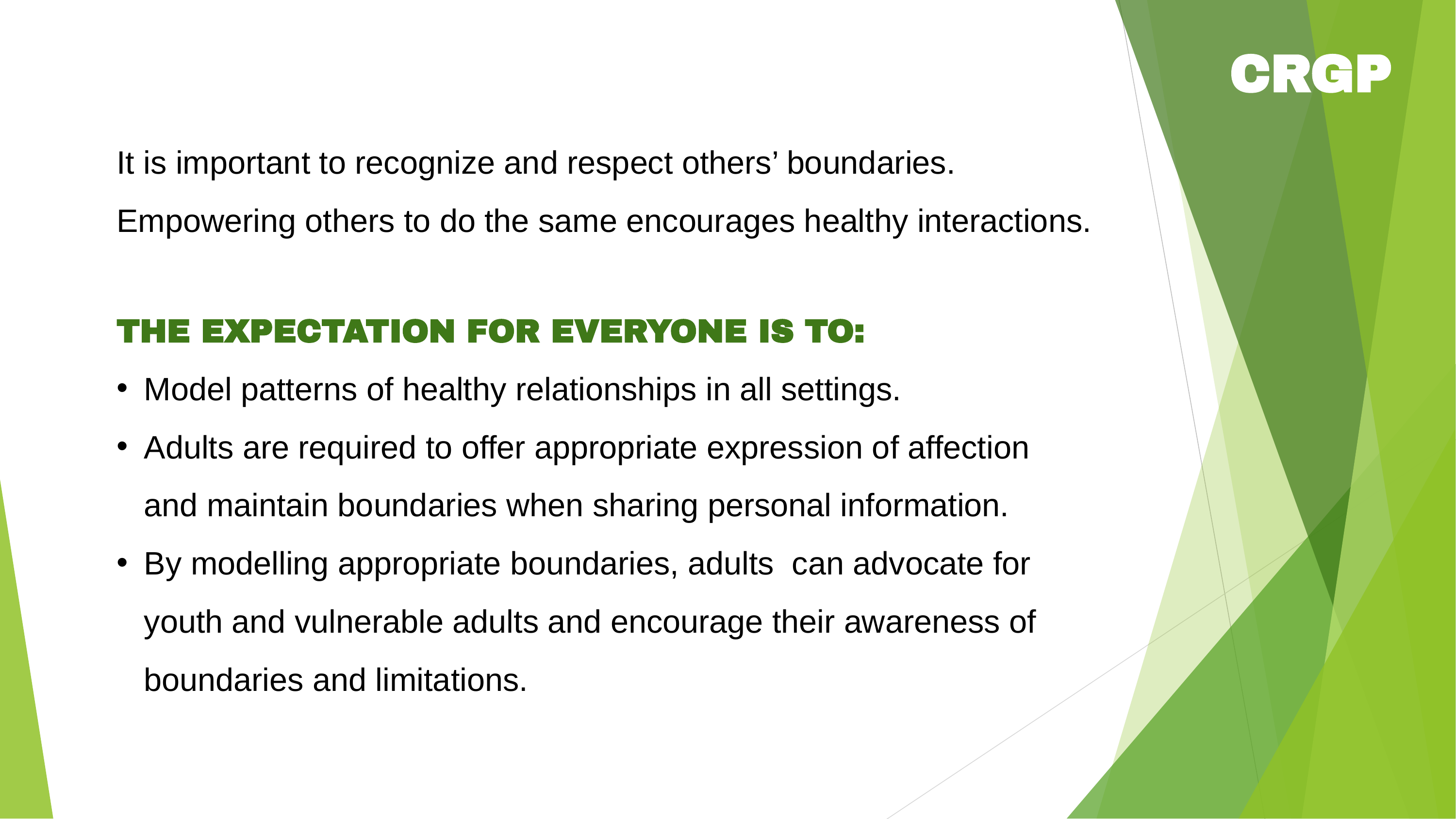

CRGP
It is important to recognize and respect others’ boundaries.
Empowering others to do the same encourages healthy interactions.
THE EXPECTATION FOR EVERYONE IS TO:
Model patterns of healthy relationships in all settings.
Adults are required to offer appropriate expression of affection and maintain boundaries when sharing personal information.
By modelling appropriate boundaries, adults  can advocate for youth and vulnerable adults and encourage their awareness of boundaries and limitations.